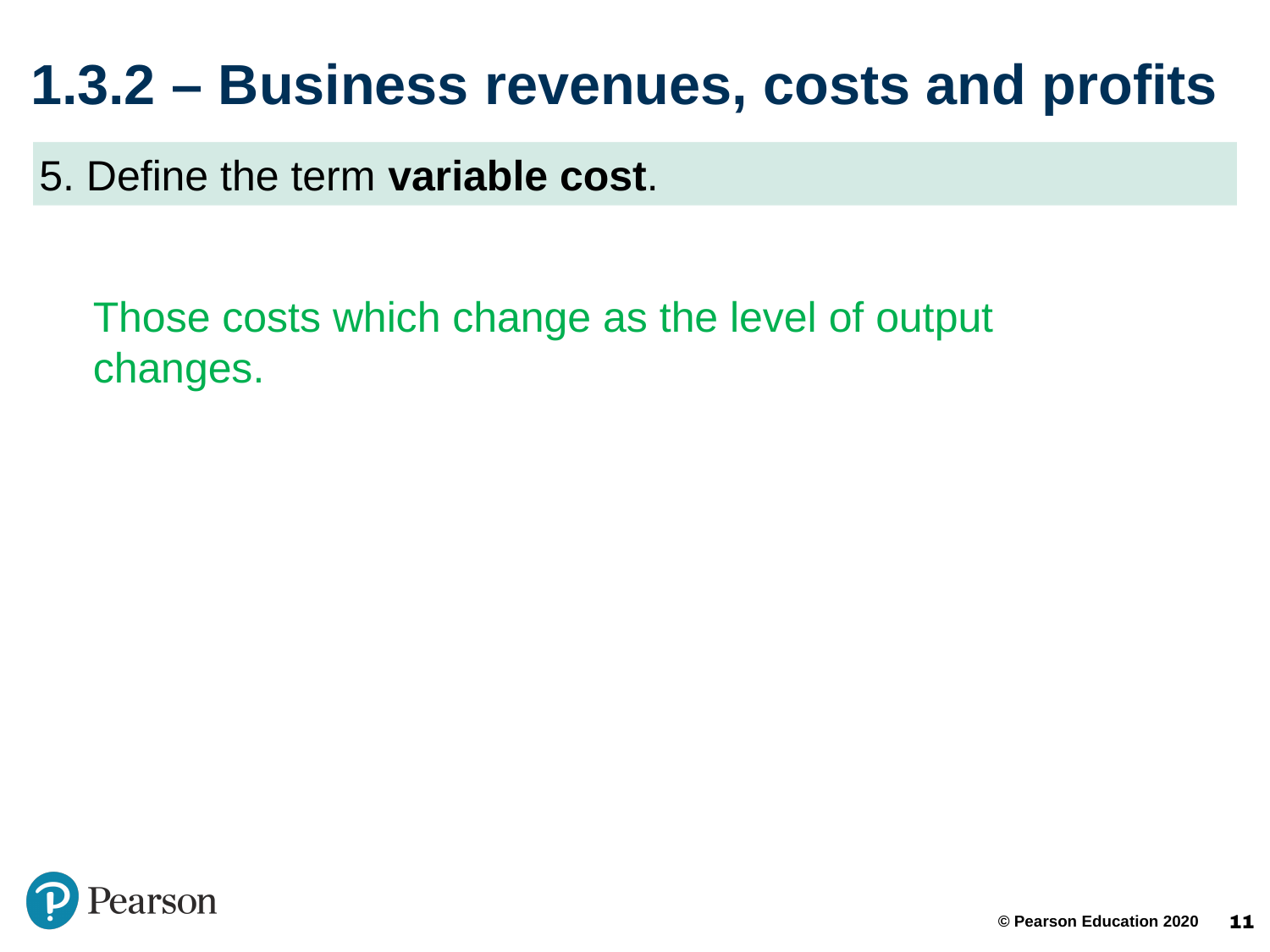

# 1.3.2 – Business revenues, costs and profits
5. Define the term variable cost.
Those costs which change as the level of output changes.

11